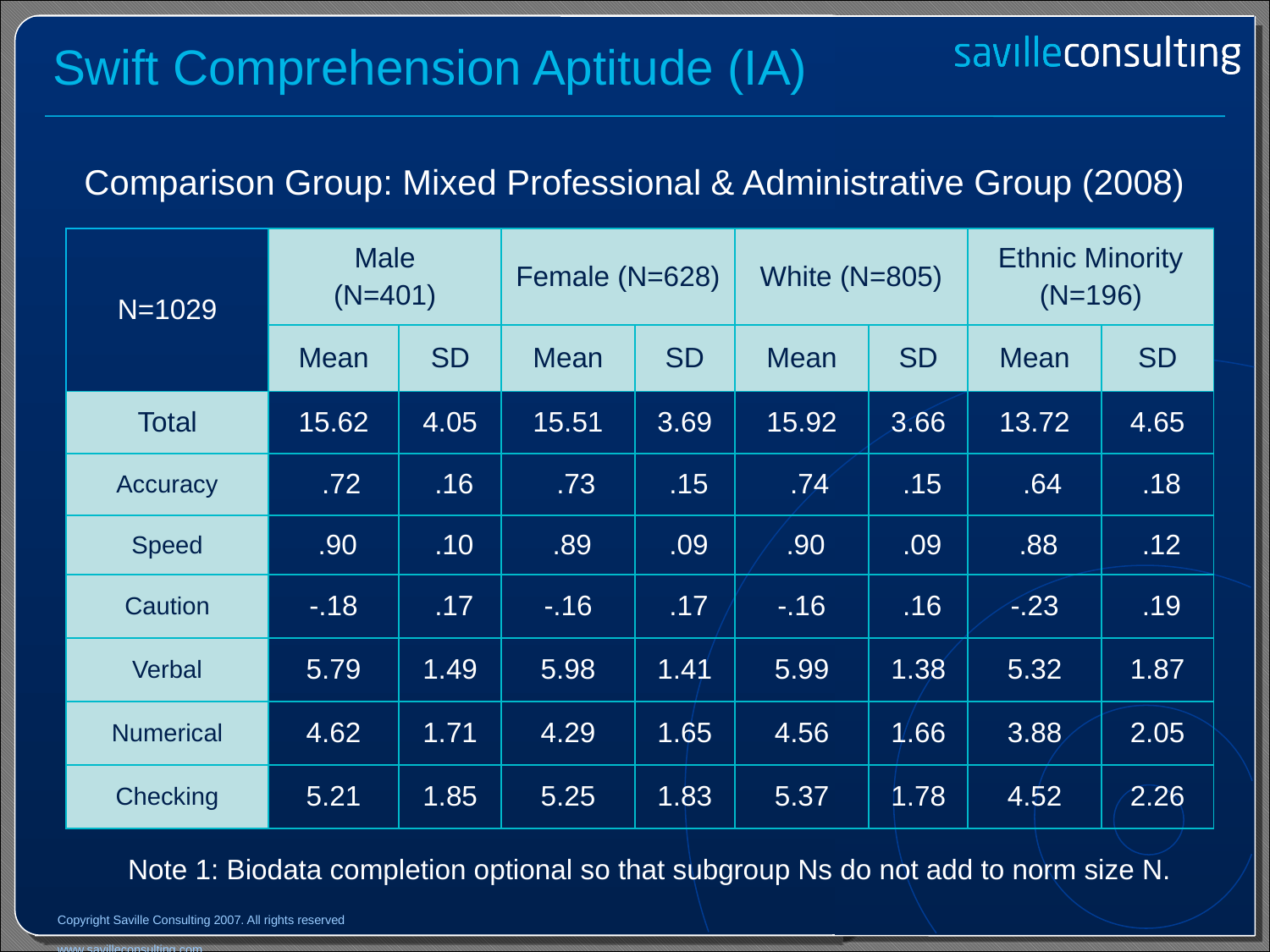

Swift Comprehension Aptitude (IA)
Comparison Group: Mixed Professional & Administrative Group (2008)

| N=1029 | Male (N=401) |  | Female (N=628) |  | White (N=805) |  | Ethnic Minority (N=196) |  |
| --- | --- | --- | --- | --- | --- | --- | --- | --- |
|  | Mean | SD | Mean | SD | Mean | SD | Mean | SD |
| Total | 15.62 | 4.05 | 15.51 | 3.69 | 15.92 | 3.66 | 13.72 | 4.65 |
| Accuracy | .72 | .16 | .73 | .15 | .74 | .15 | .64 | .18 |
| Speed | .90 | .10 | .89 | .09 | .90 | .09 | .88 | .12 |
| Caution | -.18 | .17 | -.16 | .17 | -.16 | .16 | -.23 | .19 |
| Verbal | 5.79 | 1.49 | 5.98 | 1.41 | 5.99 | 1.38 | 5.32 | 1.87 |
| Numerical | 4.62 | 1.71 | 4.29 | 1.65 | 4.56 | 1.66 | 3.88 | 2.05 |
| Checking | 5.21 | 1.85 | 5.25 | 1.83 | 5.37 | 1.78 | 4.52 | 2.26 |
Note 1: Biodata completion optional so that subgroup Ns do not add to norm size N.